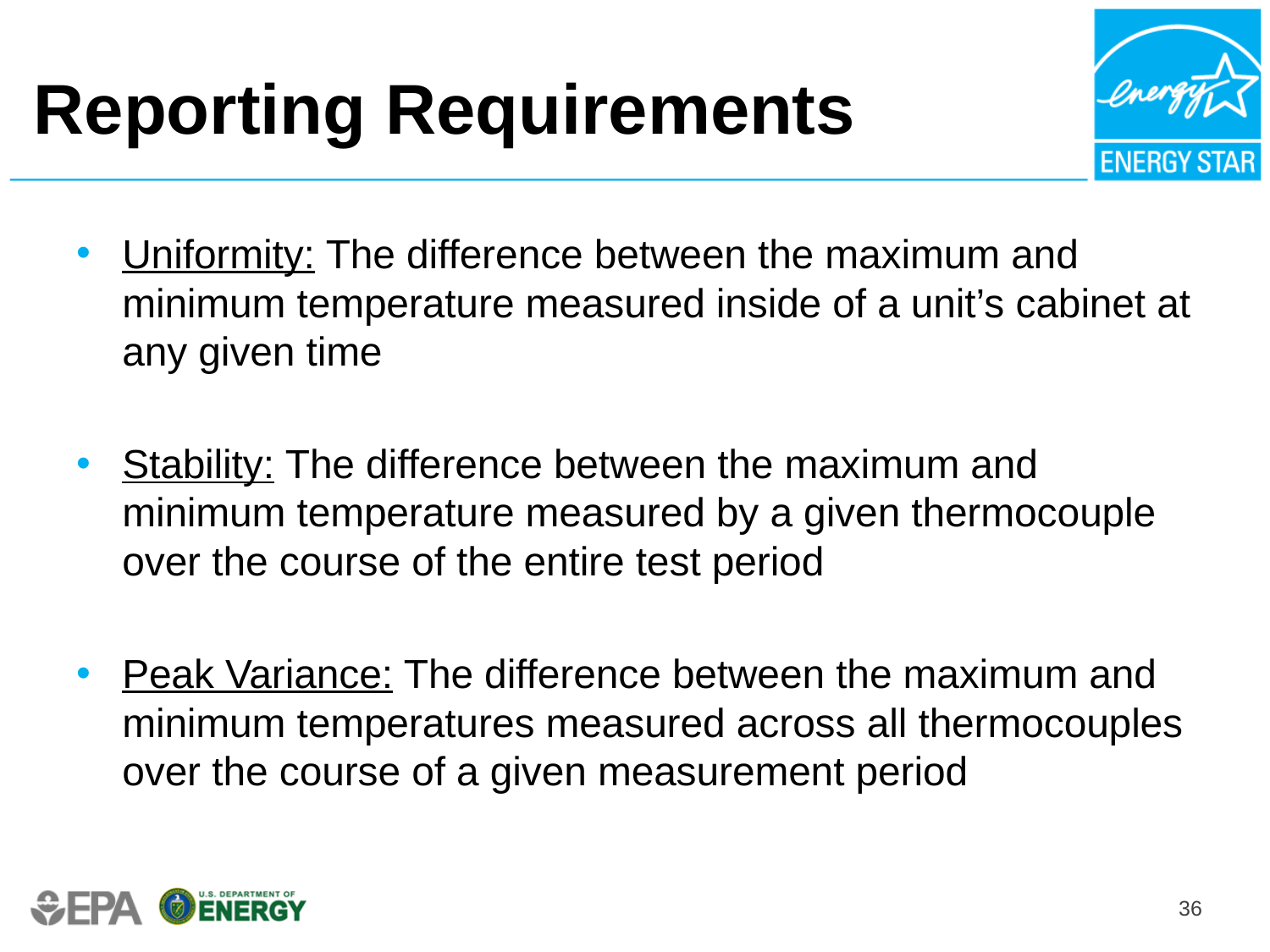

# Reporting Requirements
Uniformity: The difference between the maximum and minimum temperature measured inside of a unit’s cabinet at any given time

Stability: The difference between the maximum and minimum temperature measured by a given thermocouple over the course of the entire test period

Peak Variance: The difference between the maximum and minimum temperatures measured across all thermocouples over the course of a given measurement period